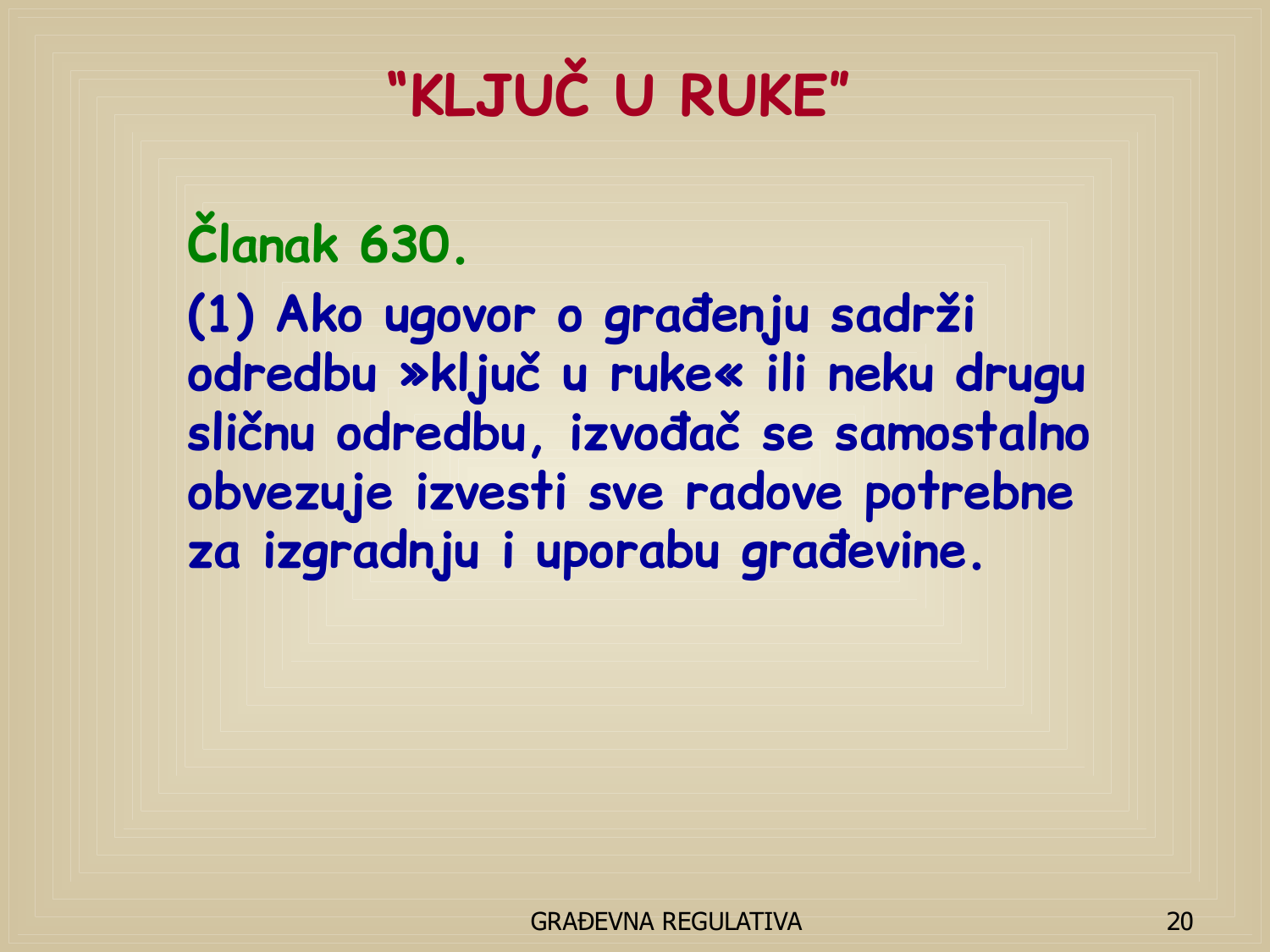

# “KLJUČ U RUKE”
Članak 630.
(1) Ako ugovor o građenju sadrži odredbu »ključ u ruke« ili neku drugu sličnu odredbu, izvođač se samostalno obvezuje izvesti sve radove potrebne za izgradnju i uporabu građevine.
GRAĐEVNA REGULATIVA
20